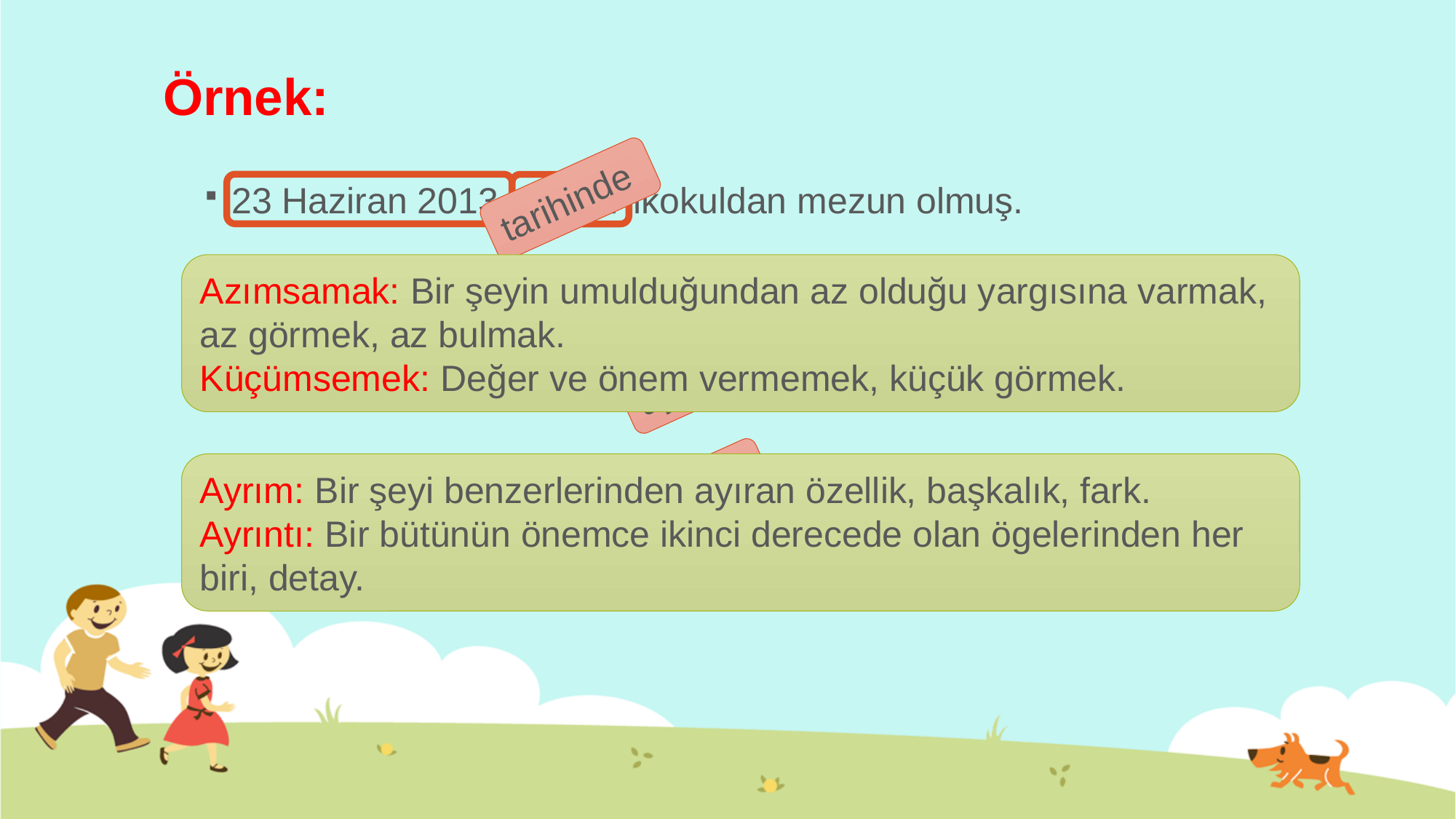

# Örnek:
tarihinde

23 Haziran 2013 yılında ilkokuldan mezun olmuş.
Azımsamak: Bir şeyin umulduğundan az olduğu yargısına varmak, az görmek, az bulmak.
Küçümsemek: Değer ve önem vermemek, küçük görmek.
ayrıntısına

Öğretmenimiz konuyu en ayrımına kadar anlattı.
Ayrım: Bir şeyi benzerlerinden ayıran özellik, başkalık, fark.
Ayrıntı: Bir bütünün önemce ikinci derecede olan ögelerinden her biri, detay.
küçümsemek
Bu konuda gençleri azımsamak yanlıştır.